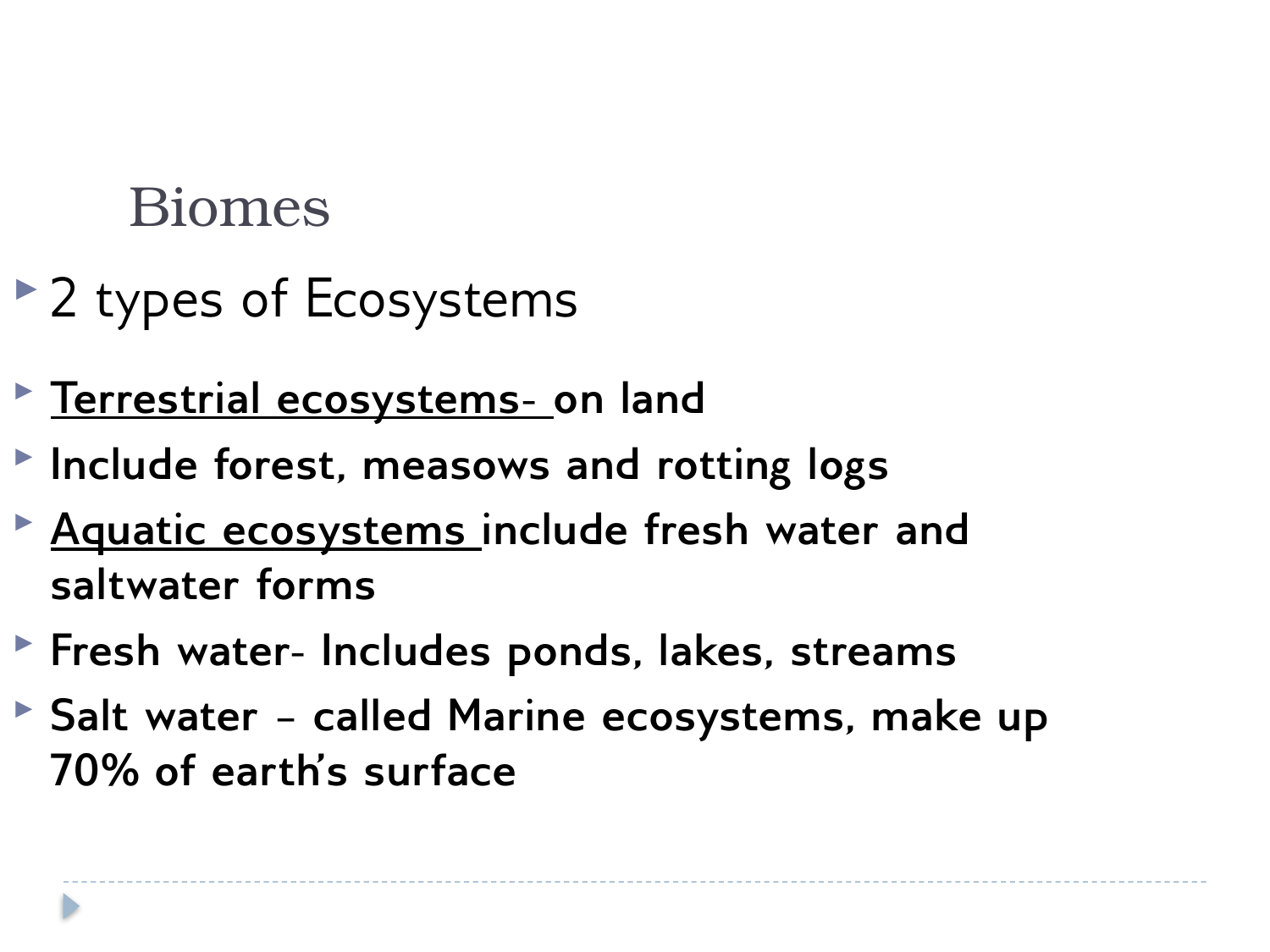

Biomes
2 types of Ecosystems
Terrestrial ecosystems- on land
Include forest, measows and rotting logs
Aquatic ecosystems include fresh water and saltwater forms
Fresh water- Includes ponds, lakes, streams
Salt water – called Marine ecosystems, make up 70% of earth’s surface